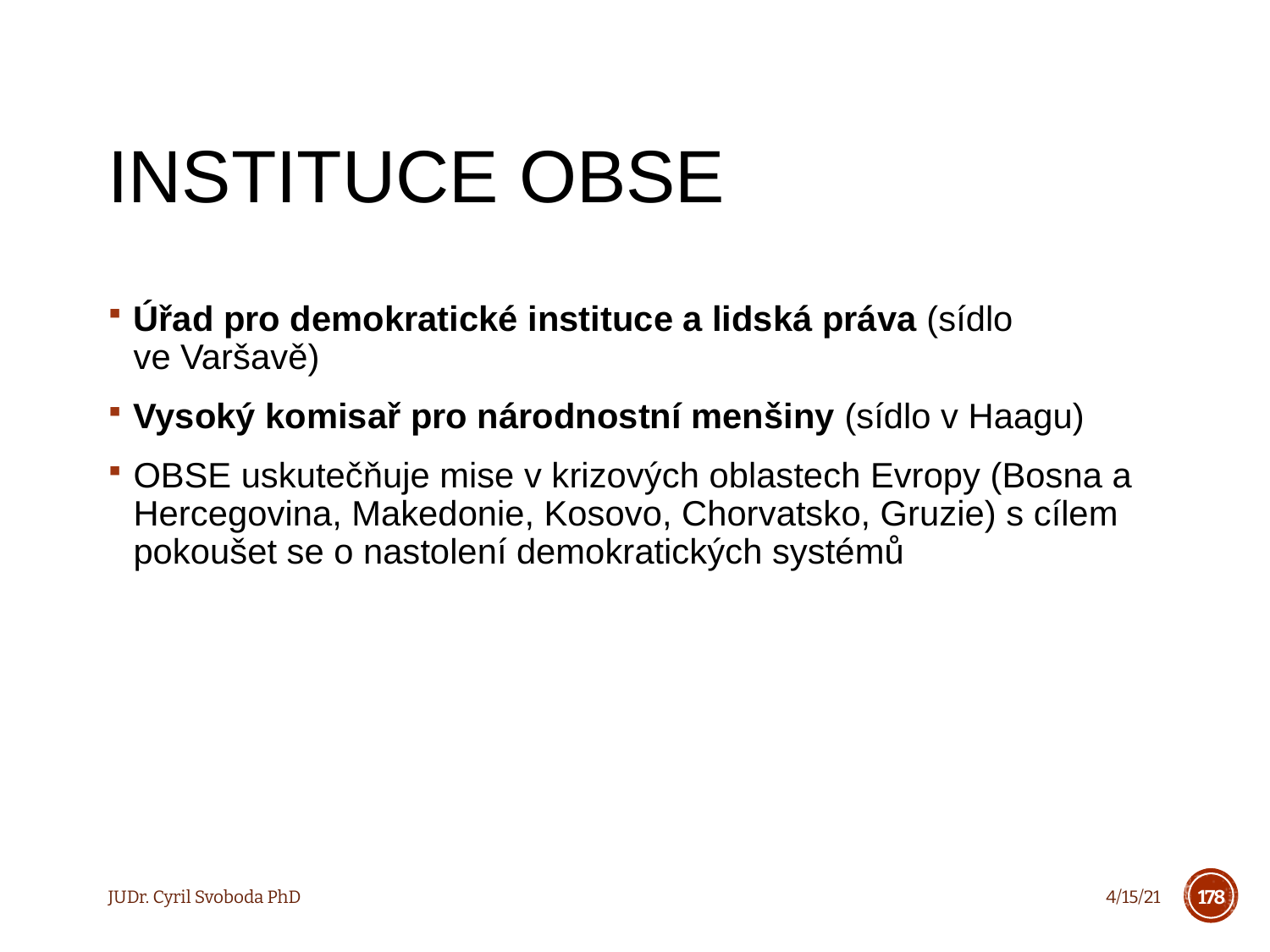

# Instituce OBSE
Úřad pro demokratické instituce a lidská práva (sídlo ve Varšavě)
Vysoký komisař pro národnostní menšiny (sídlo v Haagu)
OBSE uskutečňuje mise v krizových oblastech Evropy (Bosna a Hercegovina, Makedonie, Kosovo, Chorvatsko, Gruzie) s cílem pokoušet se o nastolení demokratických systémů

JUDr. Cyril Svoboda PhD
4/15/21
178